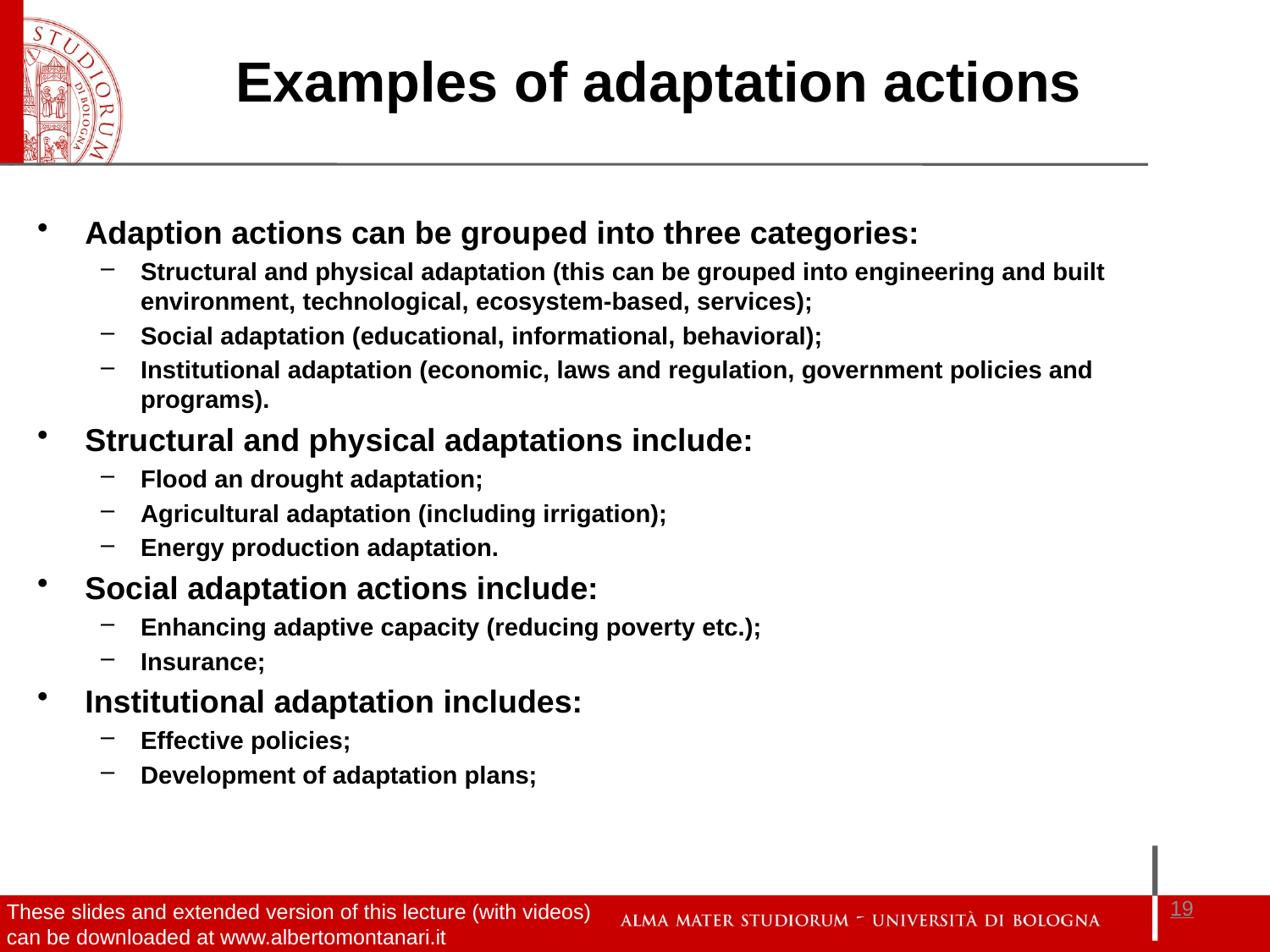

Examples of adaptation actions
Adaption actions can be grouped into three categories:
Structural and physical adaptation (this can be grouped into engineering and built environment, technological, ecosystem-based, services);
Social adaptation (educational, informational, behavioral);
Institutional adaptation (economic, laws and regulation, government policies and programs).
Structural and physical adaptations include:
Flood an drought adaptation;
Agricultural adaptation (including irrigation);
Energy production adaptation.
Social adaptation actions include:
Enhancing adaptive capacity (reducing poverty etc.);
Insurance;
Institutional adaptation includes:
Effective policies;
Development of adaptation plans;
19